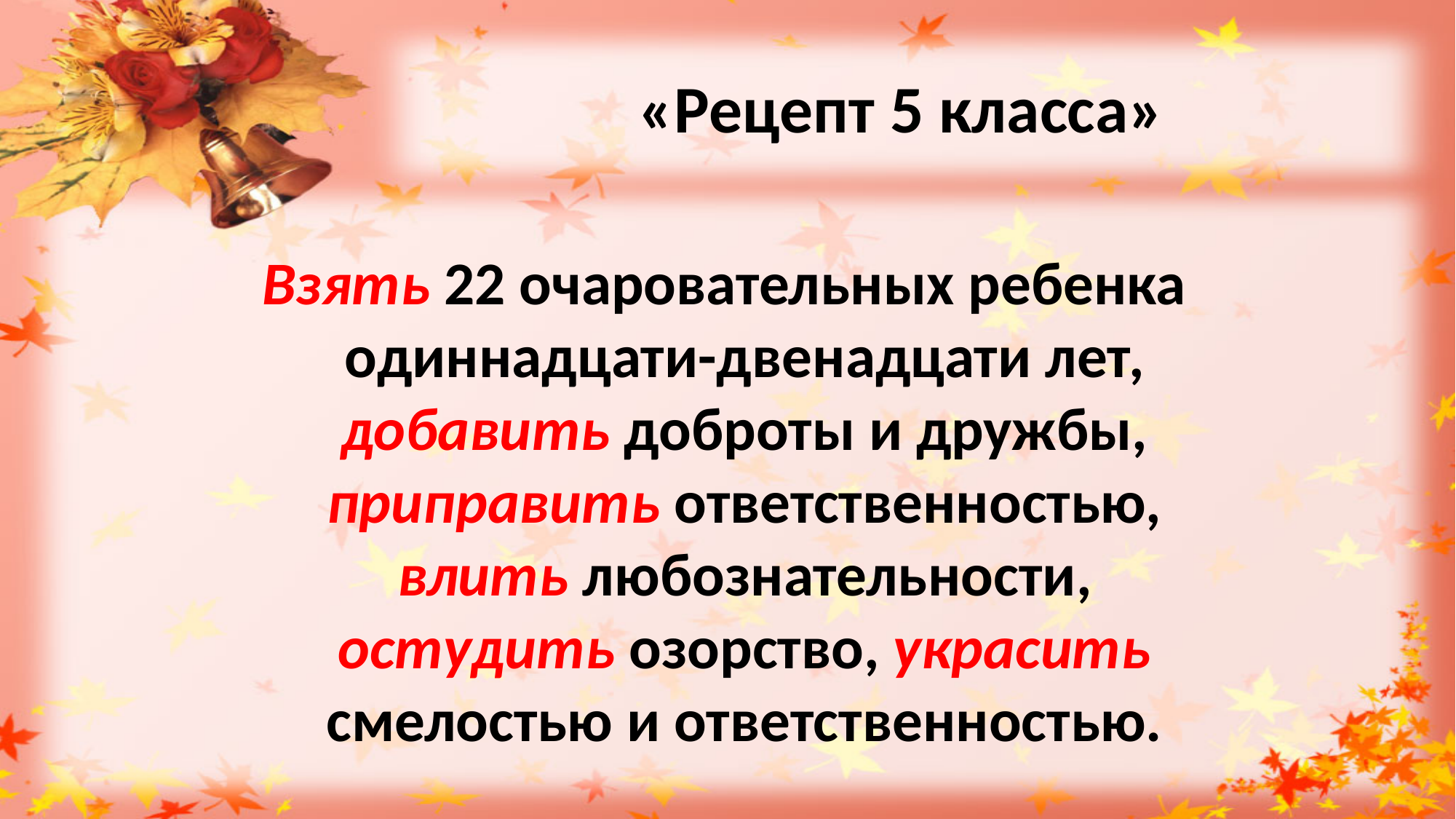

# «Рецепт 5 класса»
Взять 22 очаровательных ребенка одиннадцати-двенадцати лет, добавить доброты и дружбы, приправить ответственностью, влить любознательности, остудить озорство, украсить смелостью и ответственностью.